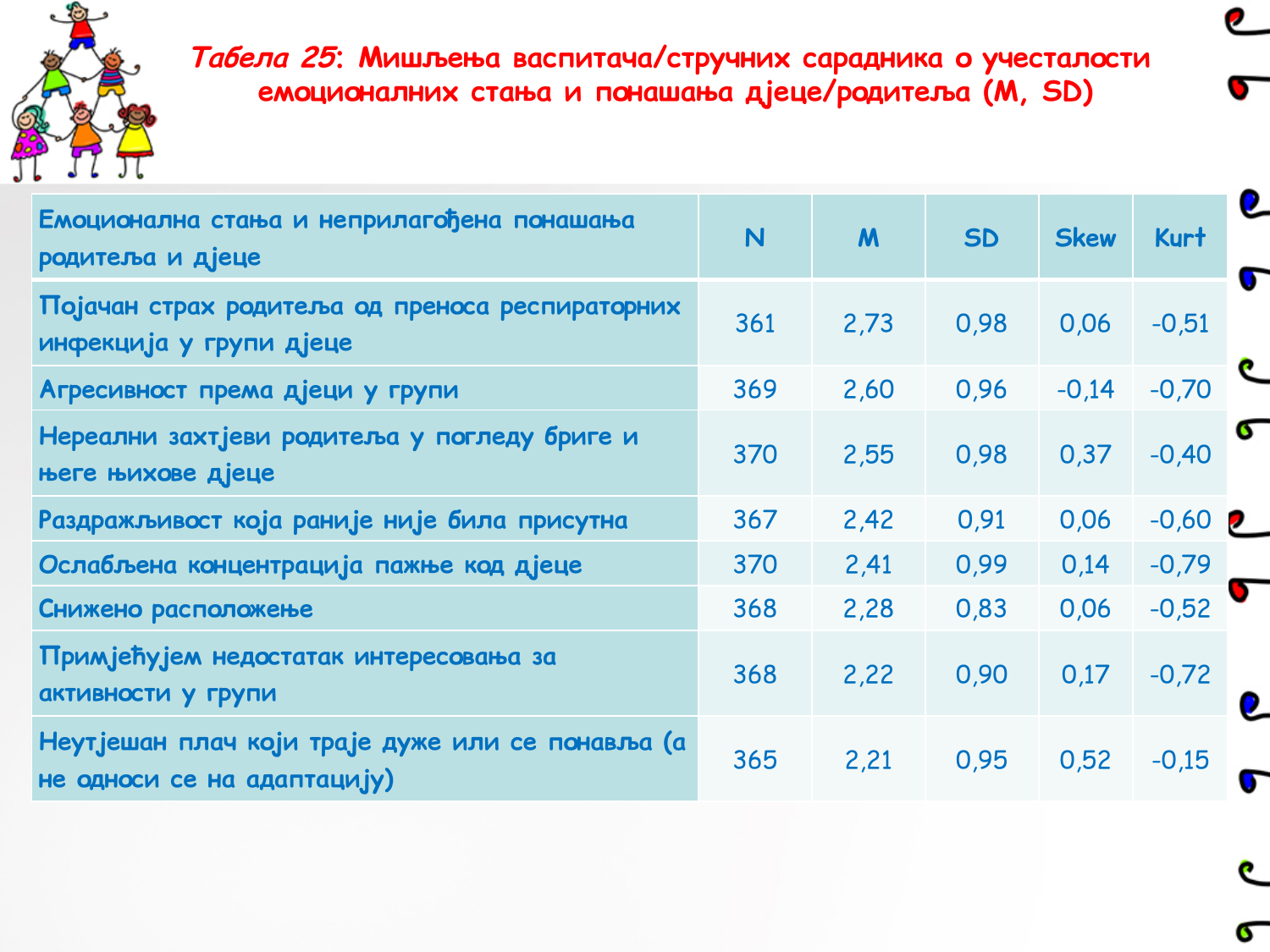

Табела 25: Мишљења васпитача/стручних сарадника о учесталости
 емоционалних стања и понашања дјеце/родитеља (М, SD)
| Емоционална стања и неприлагођена понашања родитеља и дјеце | N | М | SD | Skew | Kurt |
| --- | --- | --- | --- | --- | --- |
| Појачан страх родитеља од преноса респираторних инфекција у групи дјеце | 361 | 2,73 | 0,98 | 0,06 | -0,51 |
| Агресивност према дјеци у групи | 369 | 2,60 | 0,96 | -0,14 | -0,70 |
| Нереални захтјеви родитеља у погледу бриге и његе њихове дјеце | 370 | 2,55 | 0,98 | 0,37 | -0,40 |
| Раздражљивост која раније није била присутна | 367 | 2,42 | 0,91 | 0,06 | -0,60 |
| Ослабљена концентрација пажње код дјеце | 370 | 2,41 | 0,99 | 0,14 | -0,79 |
| Снижено расположење | 368 | 2,28 | 0,83 | 0,06 | -0,52 |
| Примјећујем недостатак интересовања за активности у групи | 368 | 2,22 | 0,90 | 0,17 | -0,72 |
| Неутјешан плач који траје дуже или се понавља (а не односи се на адаптацију) | 365 | 2,21 | 0,95 | 0,52 | -0,15 |